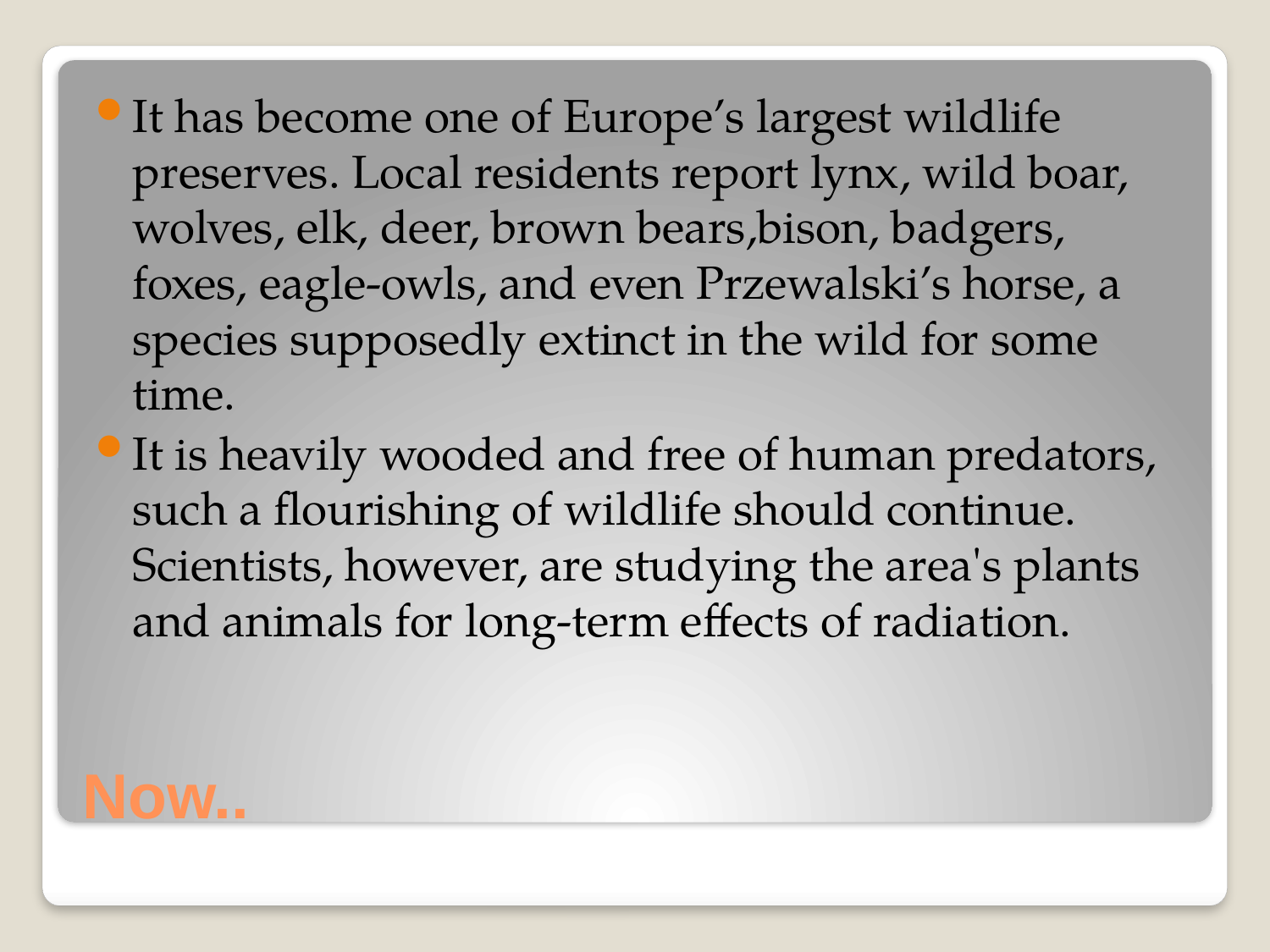

It has become one of Europe’s largest wildlife preserves. Local residents report lynx, wild boar, wolves, elk, deer, brown bears,bison, badgers, foxes, eagle-owls, and even Przewalski’s horse, a species supposedly extinct in the wild for some time.
It is heavily wooded and free of human predators, such a flourishing of wildlife should continue. Scientists, however, are studying the area's plants and animals for long-term effects of radiation.
# Now..